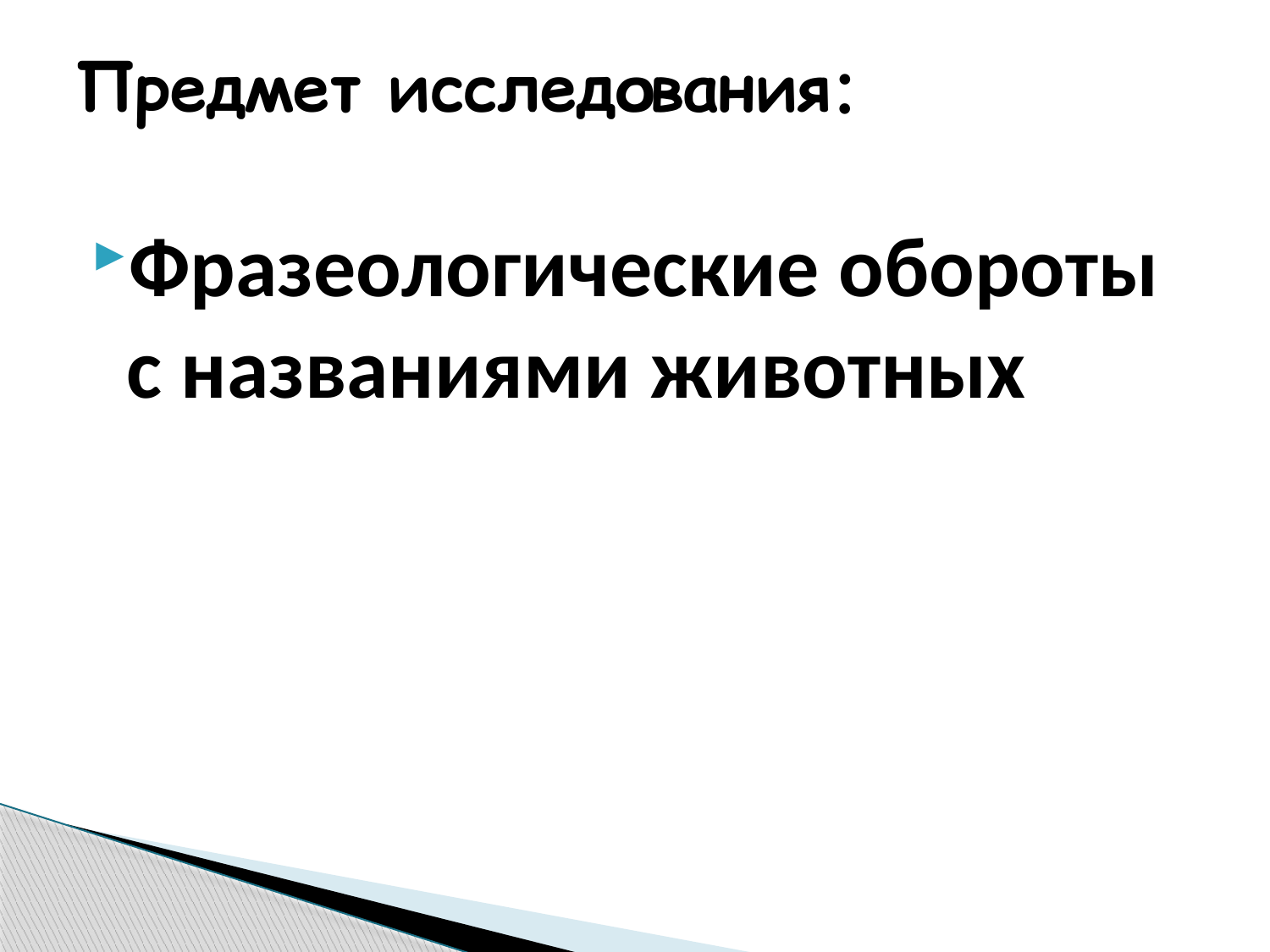

# Предмет исследования:
Фразеологические обороты с названиями животных